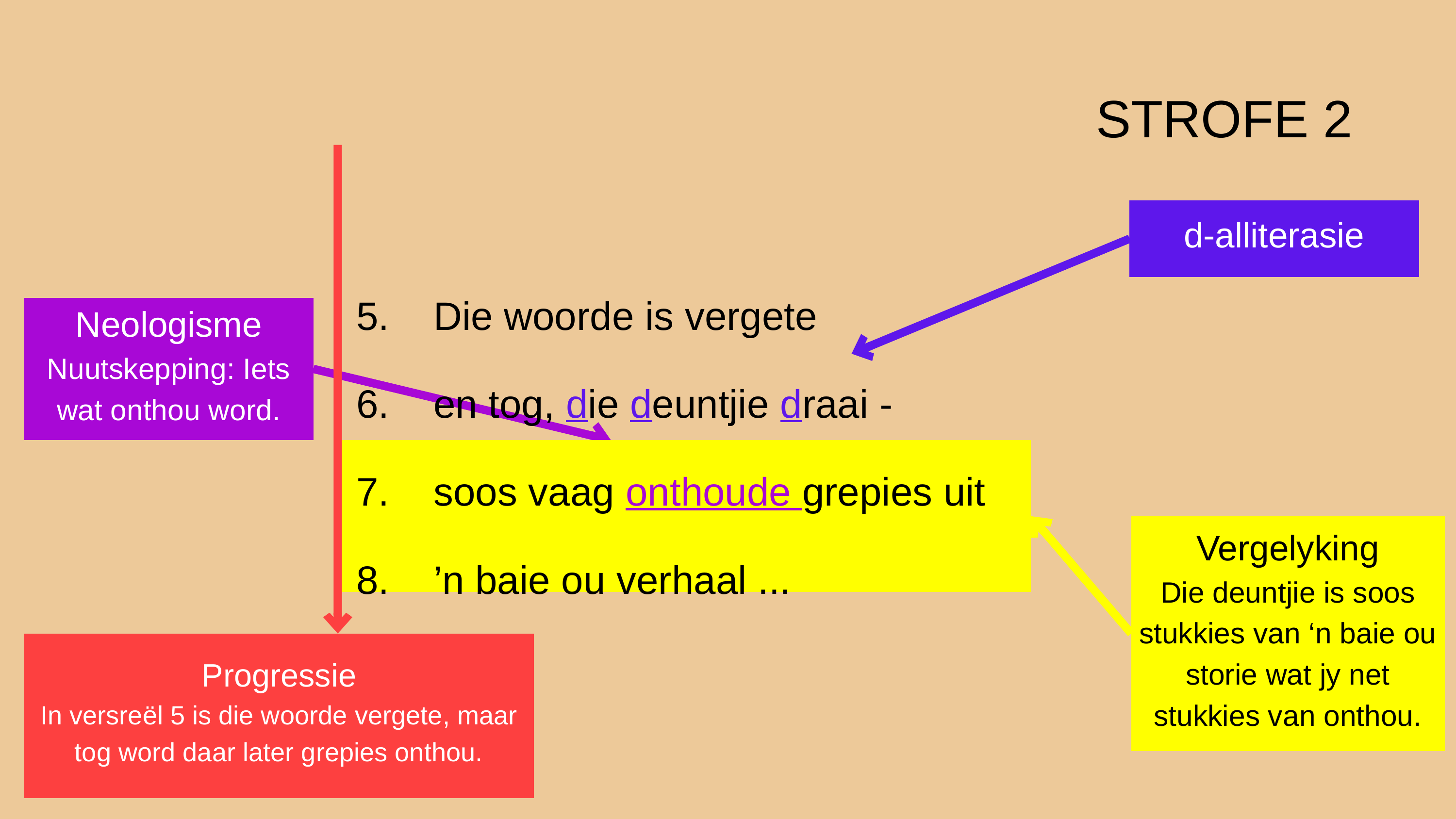

STROFE 2

d-alliterasie

5.    Die woorde is vergete
6.    en tog, die deuntjie draai -
7.    soos vaag onthoude grepies uit
8.    ’n baie ou verhaal ...

Neologisme
Nuutskepping: Iets wat onthou word.

Vergelyking
Die deuntjie is soos stukkies van ‘n baie ou storie wat jy net stukkies van onthou.

Progressie
In versreël 5 is die woorde vergete, maar tog word daar later grepies onthou.